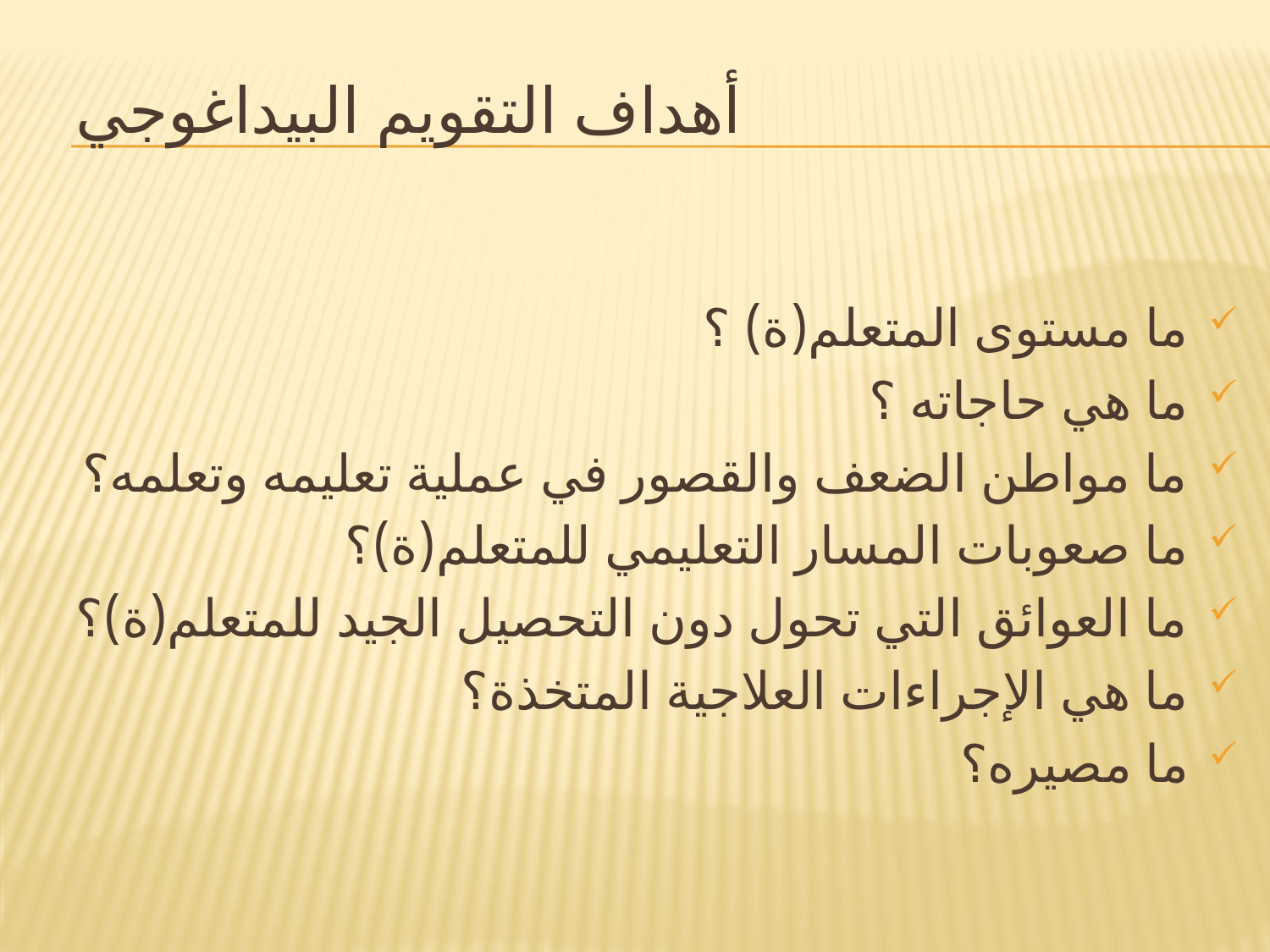

# أهداف التقويم البيداغوجي

ما مستوى المتعلم(ة) ؟
ما هي حاجاته ؟
ما مواطن الضعف والقصور في عملية تعليمه وتعلمه؟
ما صعوبات المسار التعليمي للمتعلم(ة)؟
ما العوائق التي تحول دون التحصيل الجيد للمتعلم(ة)؟
ما هي الإجراءات العلاجية المتخذة؟
ما مصيره؟